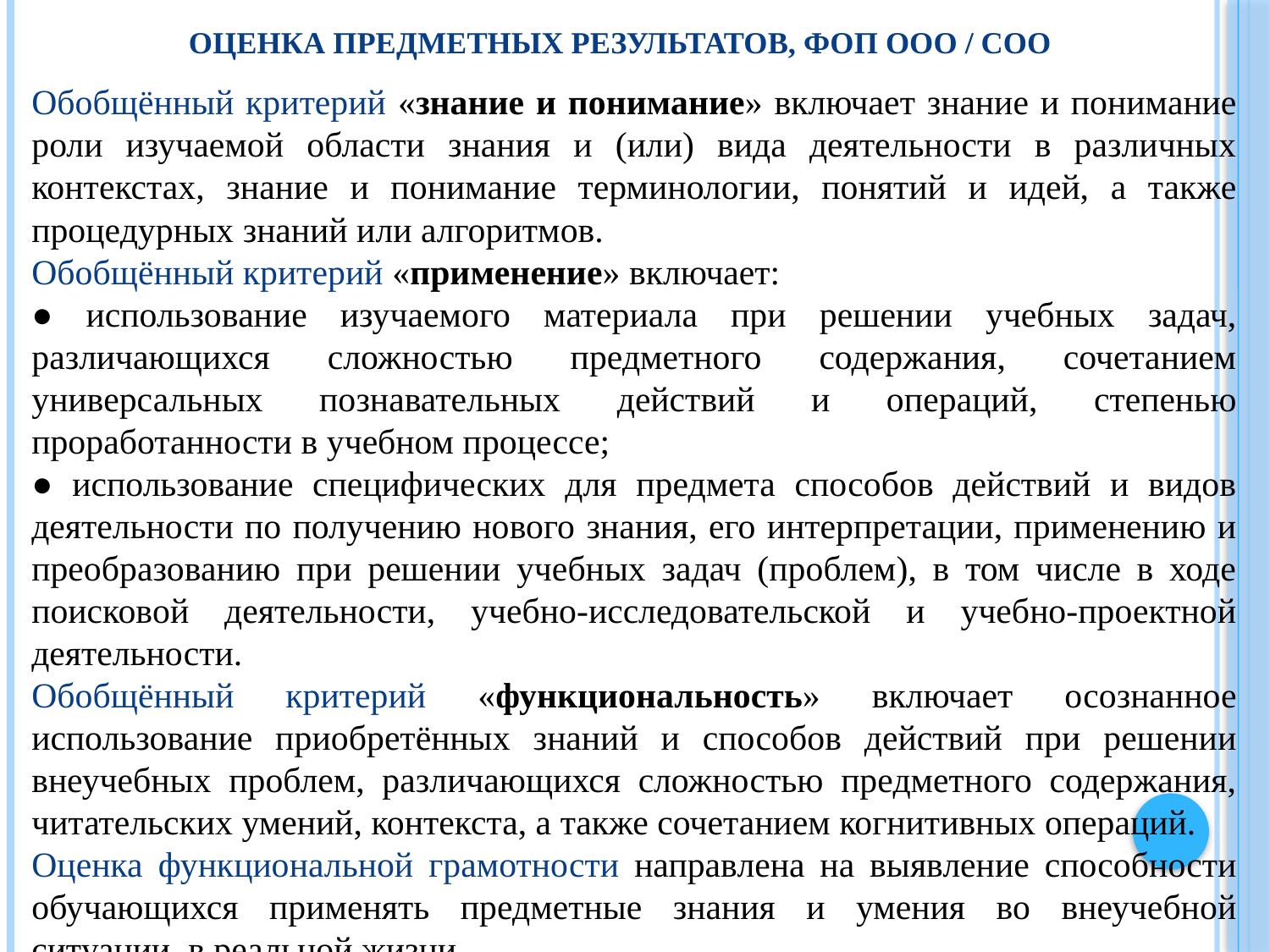

# Оценка предметных результатов, ФОП ООО / СОО
Обобщённый критерий «знание и понимание» включает знание и понимание роли изучаемой области знания и (или) вида деятельности в различных контекстах, знание и понимание терминологии, понятий и идей, а также процедурных знаний или алгоритмов.
Обобщённый критерий «применение» включает:
● использование изучаемого материала при решении учебных задач, различающихся сложностью предметного содержания, сочетанием универсальных познавательных действий и операций, степенью проработанности в учебном процессе;
● использование специфических для предмета способов действий и видов деятельности по получению нового знания, его интерпретации, применению и преобразованию при решении учебных задач (проблем), в том числе в ходе поисковой деятельности, учебно-исследовательской и учебно-проектной деятельности.
Обобщённый критерий «функциональность» включает осознанное использование приобретённых знаний и способов действий при решении внеучебных проблем, различающихся сложностью предметного содержания, читательских умений, контекста, а также сочетанием когнитивных операций.
Оценка функциональной грамотности направлена на выявление способности обучающихся применять предметные знания и умения во внеучебной ситуации, в реальной жизни..